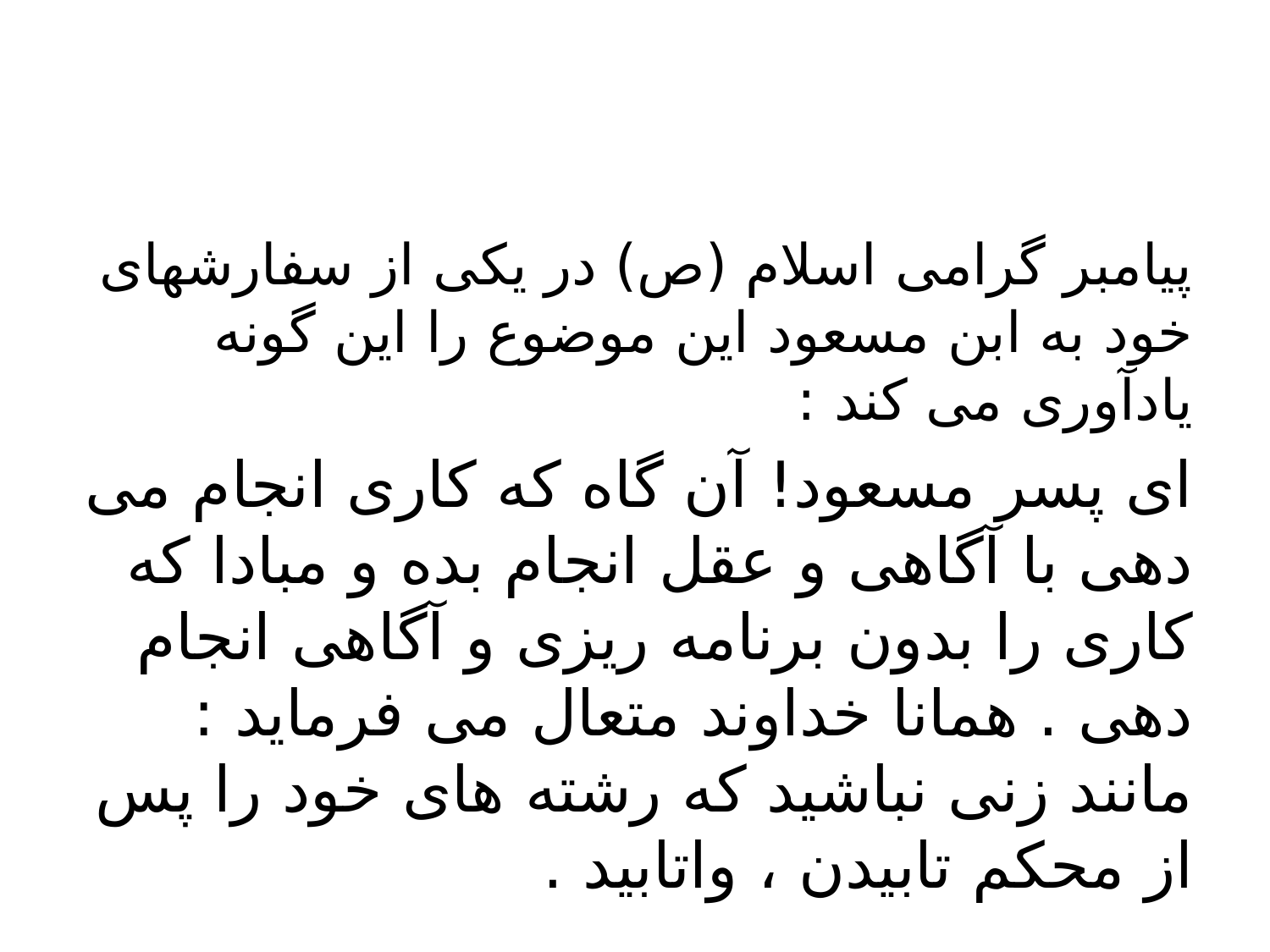

#
پيامبر گرامى اسلام (ص) در يكى از سفارشهاى خود به ابن مسعود اين موضوع را اين گونه يادآورى مى كند :
اى پسر مسعود! آن گاه كه كارى انجام مى دهى با آگاهى و عقل انجام بده و مبادا كه كارى را بدون برنامه ريزى و آگاهى انجام دهى . همانا خداوند متعال مى فرمايد : مانند زنى نباشيد كه رشته هاى خود را پس از محكم تابيدن ، واتابيد .